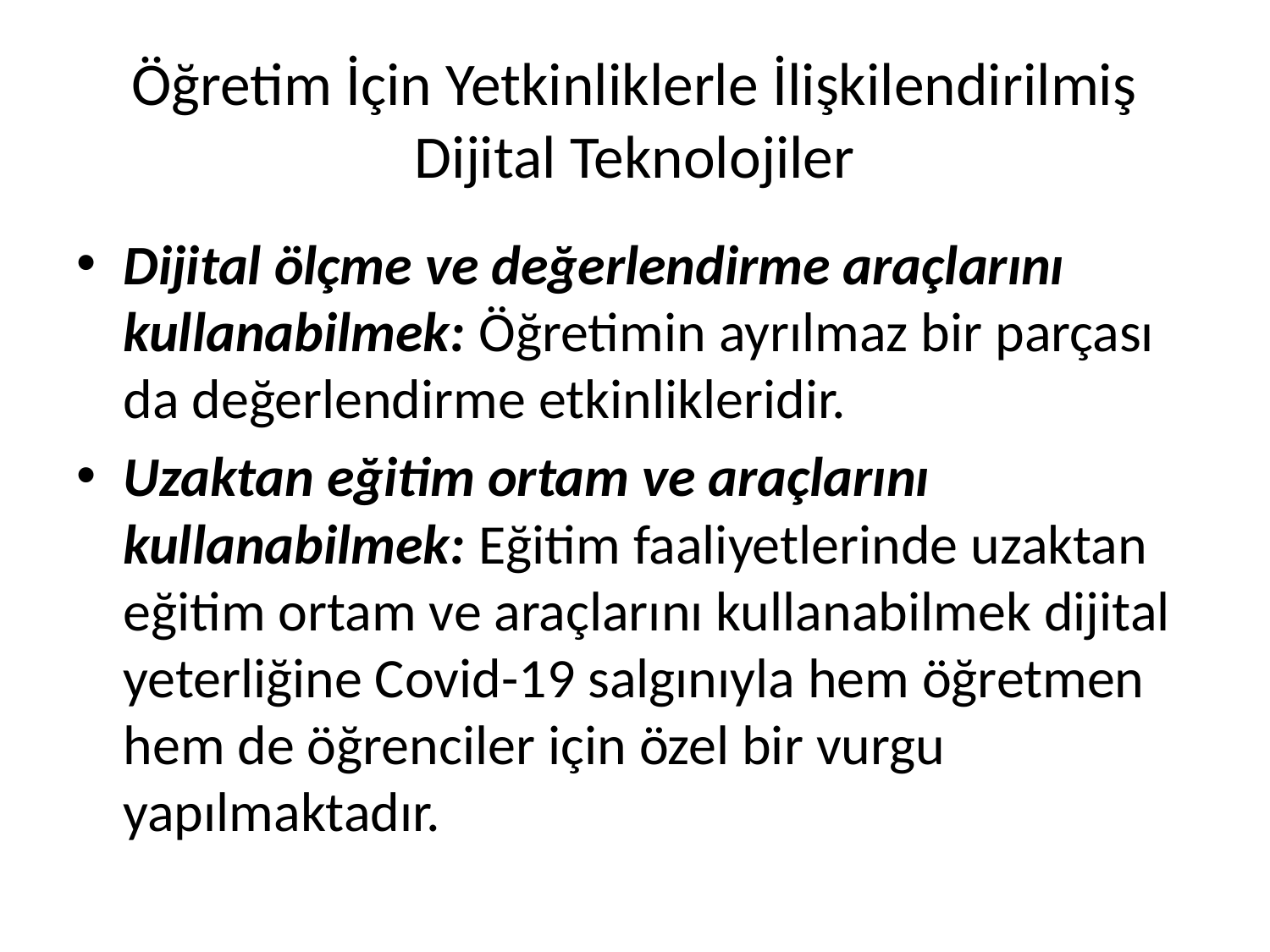

# Öğretim İçin Yetkinliklerle İlişkilendirilmiş Dijital Teknolojiler
Dijital ölçme ve değerlendirme araçlarını kullanabilmek: Öğretimin ayrılmaz bir parçası da değerlendirme etkinlikleridir.
Uzaktan eğitim ortam ve araçlarını kullanabilmek: Eğitim faaliyetlerinde uzaktan eğitim ortam ve araçlarını kullanabilmek dijital yeterliğine Covid-19 salgınıyla hem öğretmen hem de öğrenciler için özel bir vurgu yapılmaktadır.